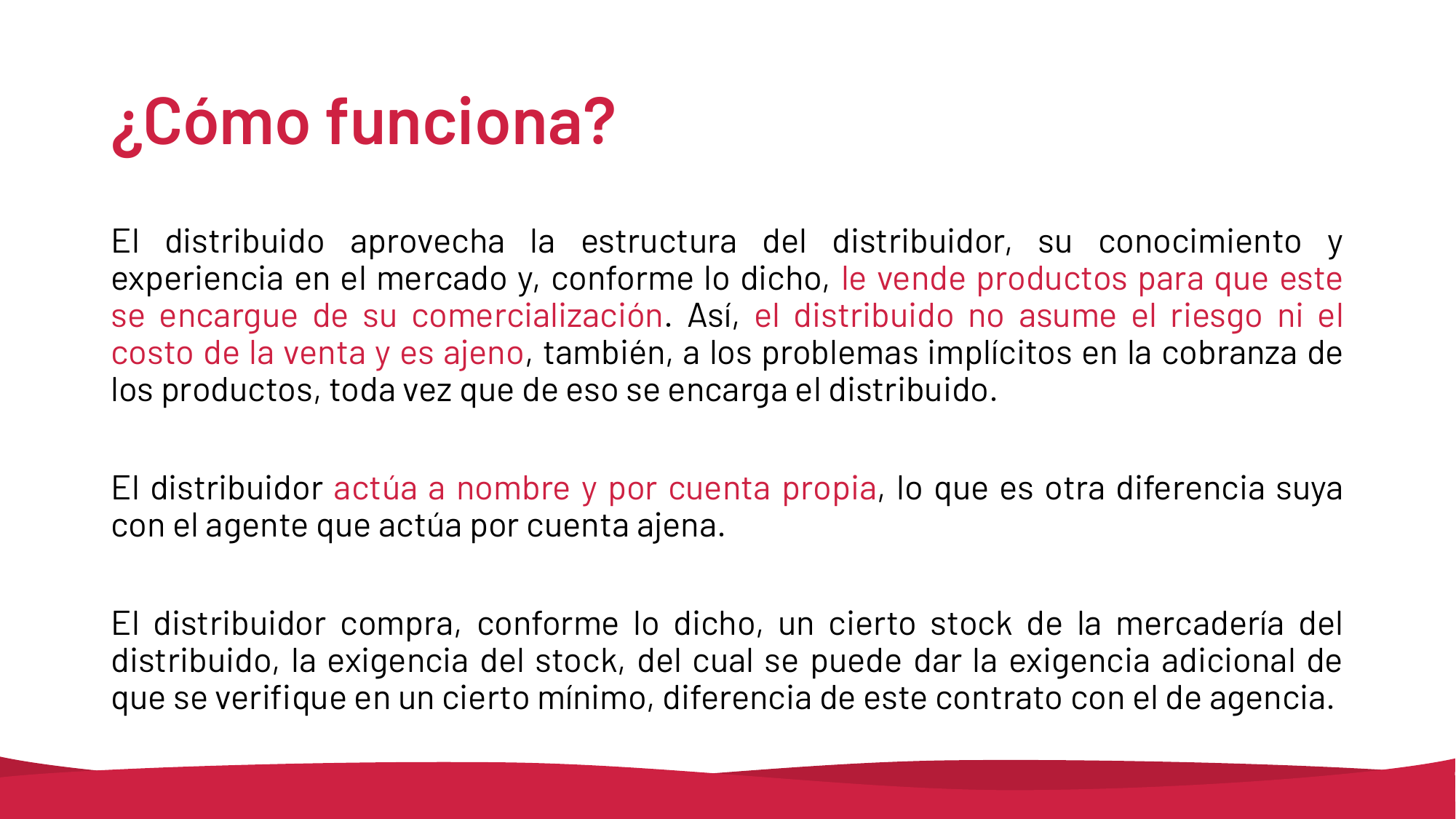

# ¿Cómo funciona?
El distribuido aprovecha la estructura del distribuidor, su conocimiento y experiencia en el mercado y, conforme lo dicho, le vende productos para que este se encargue de su comercialización. Así, el distribuido no asume el riesgo ni el costo de la venta y es ajeno, también, a los problemas implícitos en la cobranza de los productos, toda vez que de eso se encarga el distribuido.

El distribuidor actúa a nombre y por cuenta propia, lo que es otra diferencia suya con el agente que actúa por cuenta ajena.

El distribuidor compra, conforme lo dicho, un cierto stock de la mercadería del distribuido, la exigencia del stock, del cual se puede dar la exigencia adicional de que se verifique en un cierto mínimo, diferencia de este contrato con el de agencia.